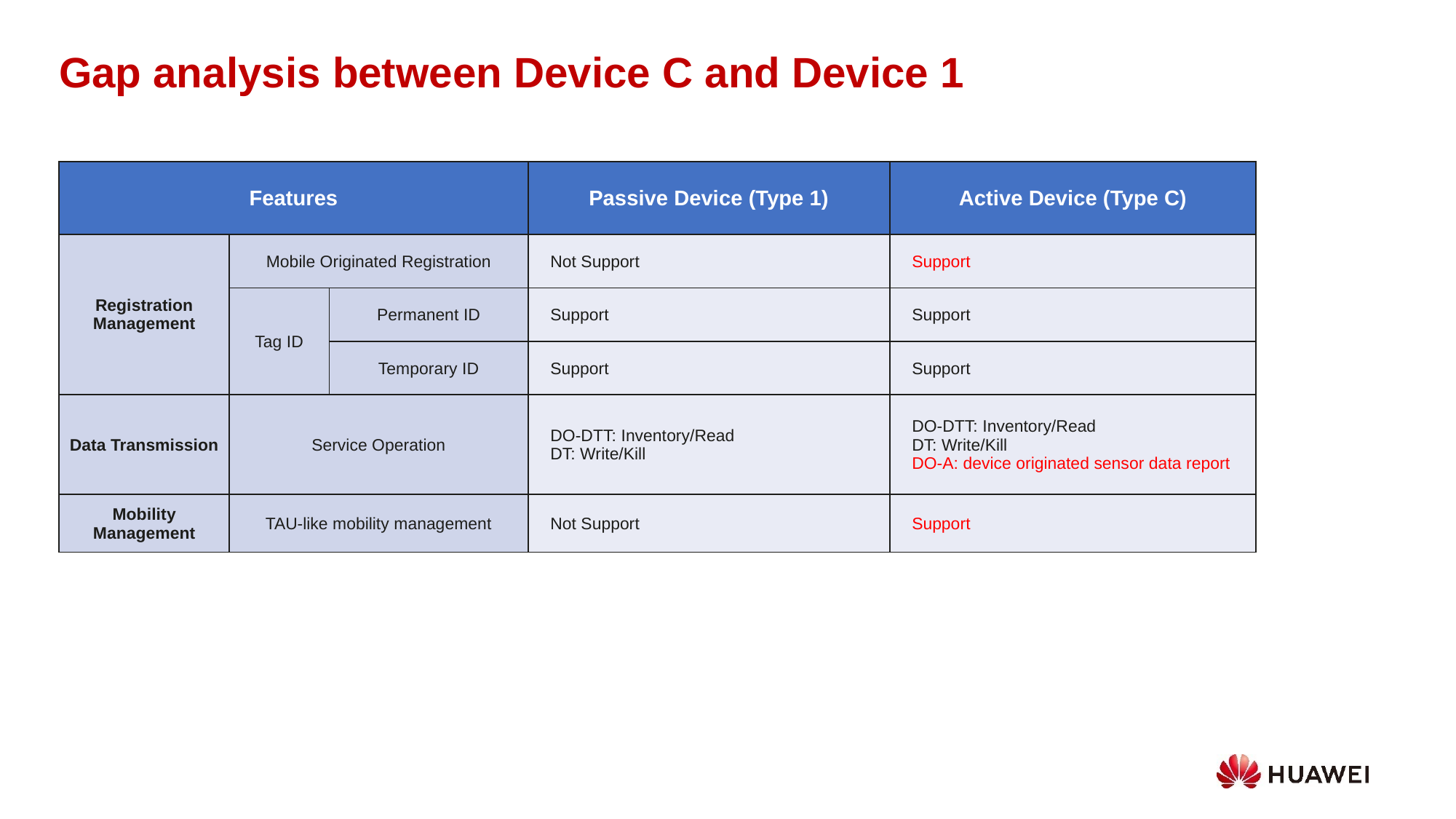

Gap analysis between Device C and Device 1
| Features |  |  | Passive Device (Type 1) | Active Device (Type C) |
| --- | --- | --- | --- | --- |
| Registration Management | Mobile Originated Registration |  | Not Support | Support |
|  | Tag ID | Permanent ID | Support | Support |
|  |  | Temporary ID | Support | Support |
| Data Transmission | Service Operation |  | DO-DTT: Inventory/Read DT: Write/Kill | DO-DTT: Inventory/Read DT: Write/Kill DO-A: device originated sensor data report |
| Mobility Management | TAU-like mobility management |  | Not Support | Support |